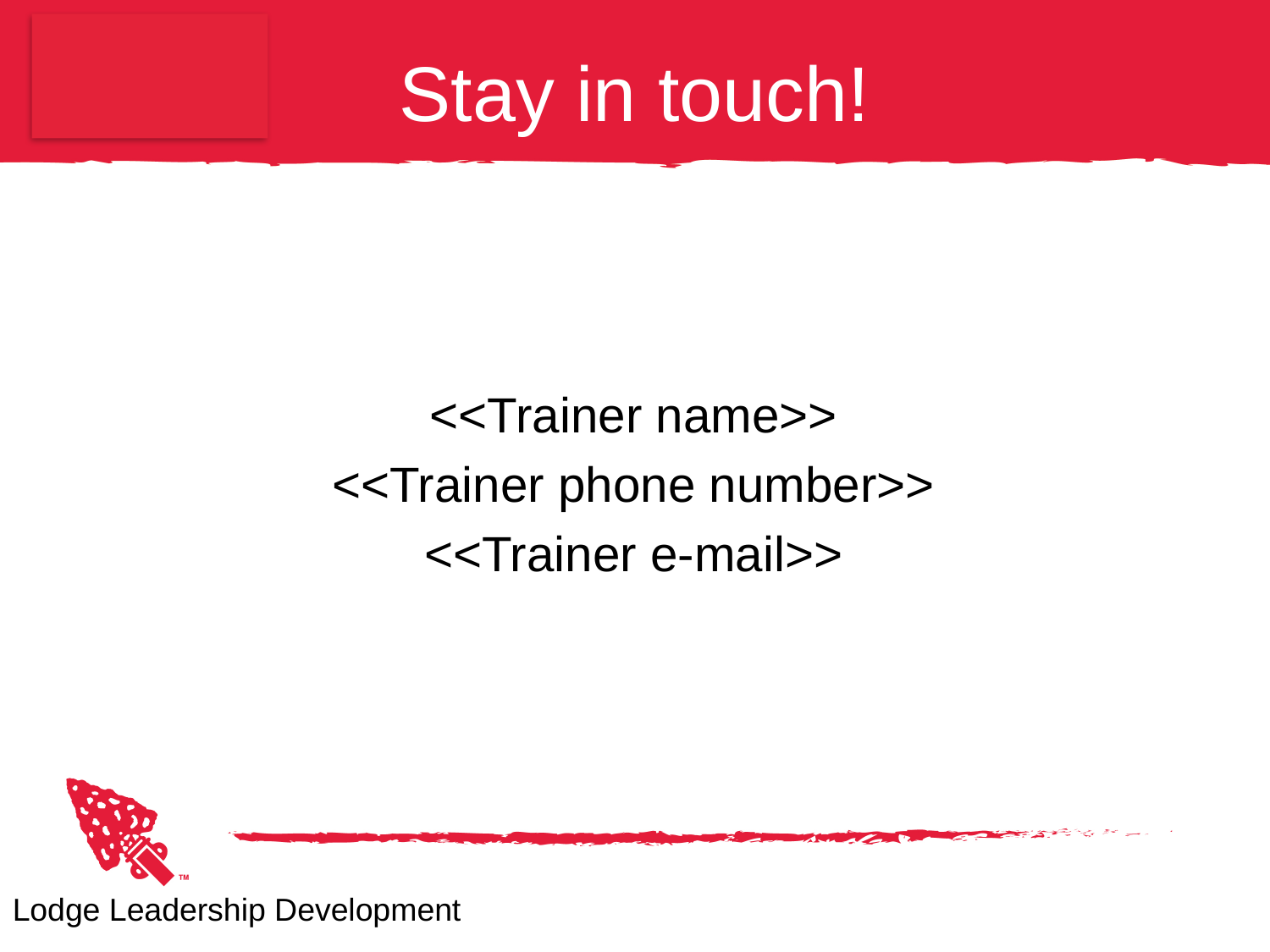

# Stay in touch!
<<Trainer name>>
<<Trainer phone number>>
<<Trainer e-mail>>
Lodge Leadership Development